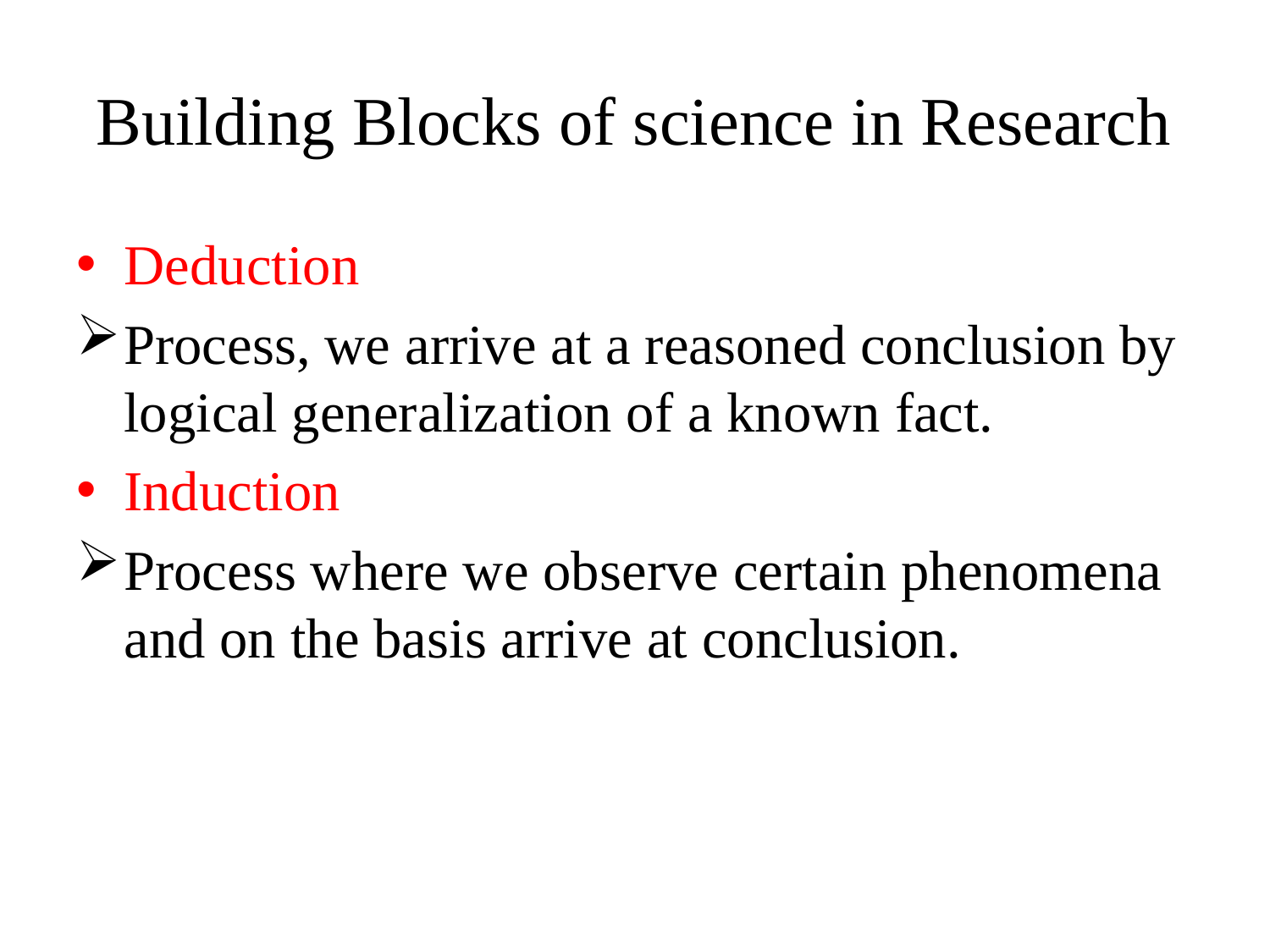

# Building Blocks of science in Research
Deduction
Process, we arrive at a reasoned conclusion by logical generalization of a known fact.
Induction
Process where we observe certain phenomena and on the basis arrive at conclusion.